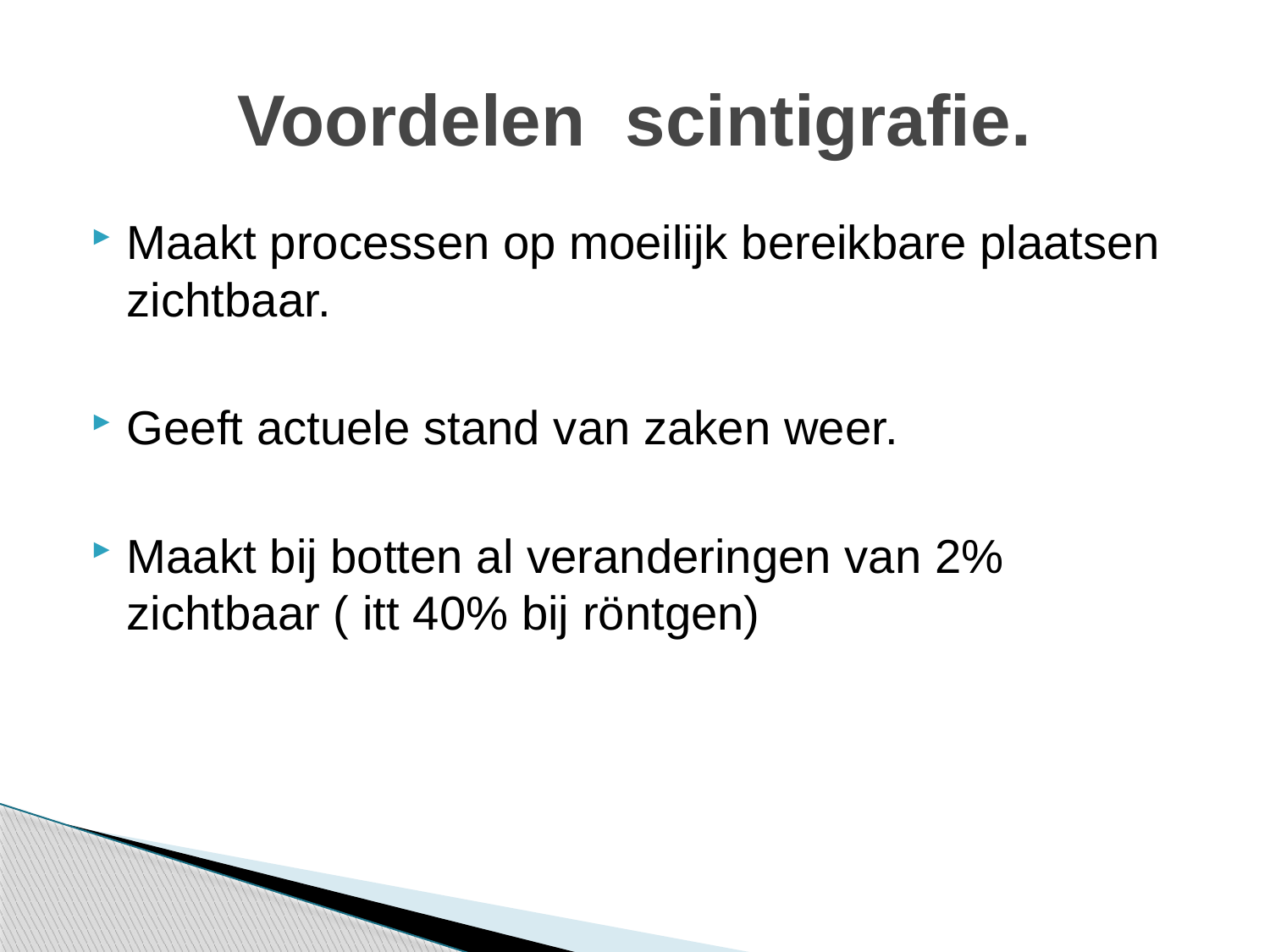

# Voordelen  scintigrafie.
Maakt processen op moeilijk bereikbare plaatsen zichtbaar.

Geeft actuele stand van zaken weer.

Maakt bij botten al veranderingen van 2% zichtbaar ( itt 40% bij röntgen)